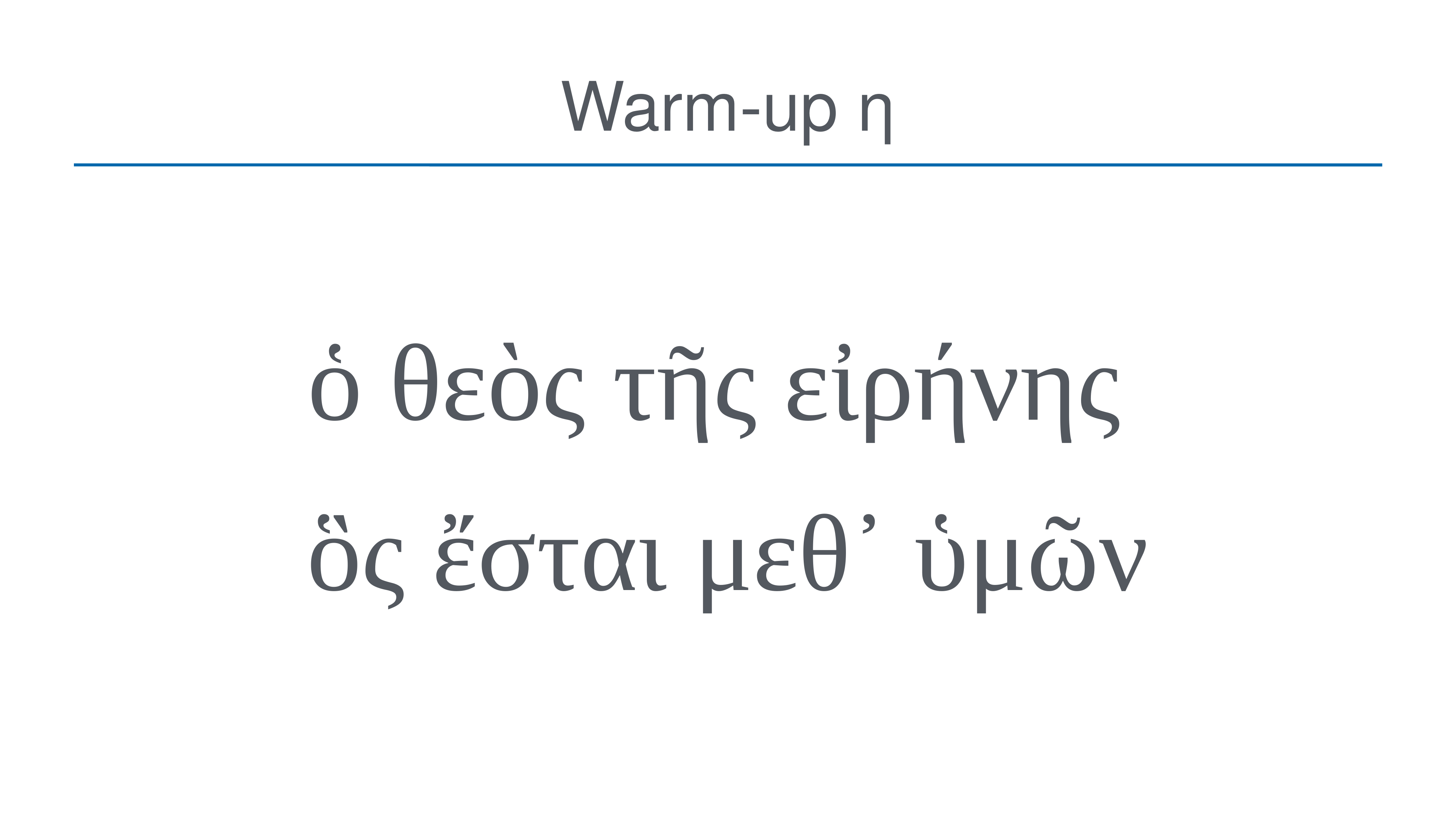

# Warm-up η
ὁ θεὸς τῆς εἰρήνης
ὃς ἔσται μεθ᾽ ὑμῶν